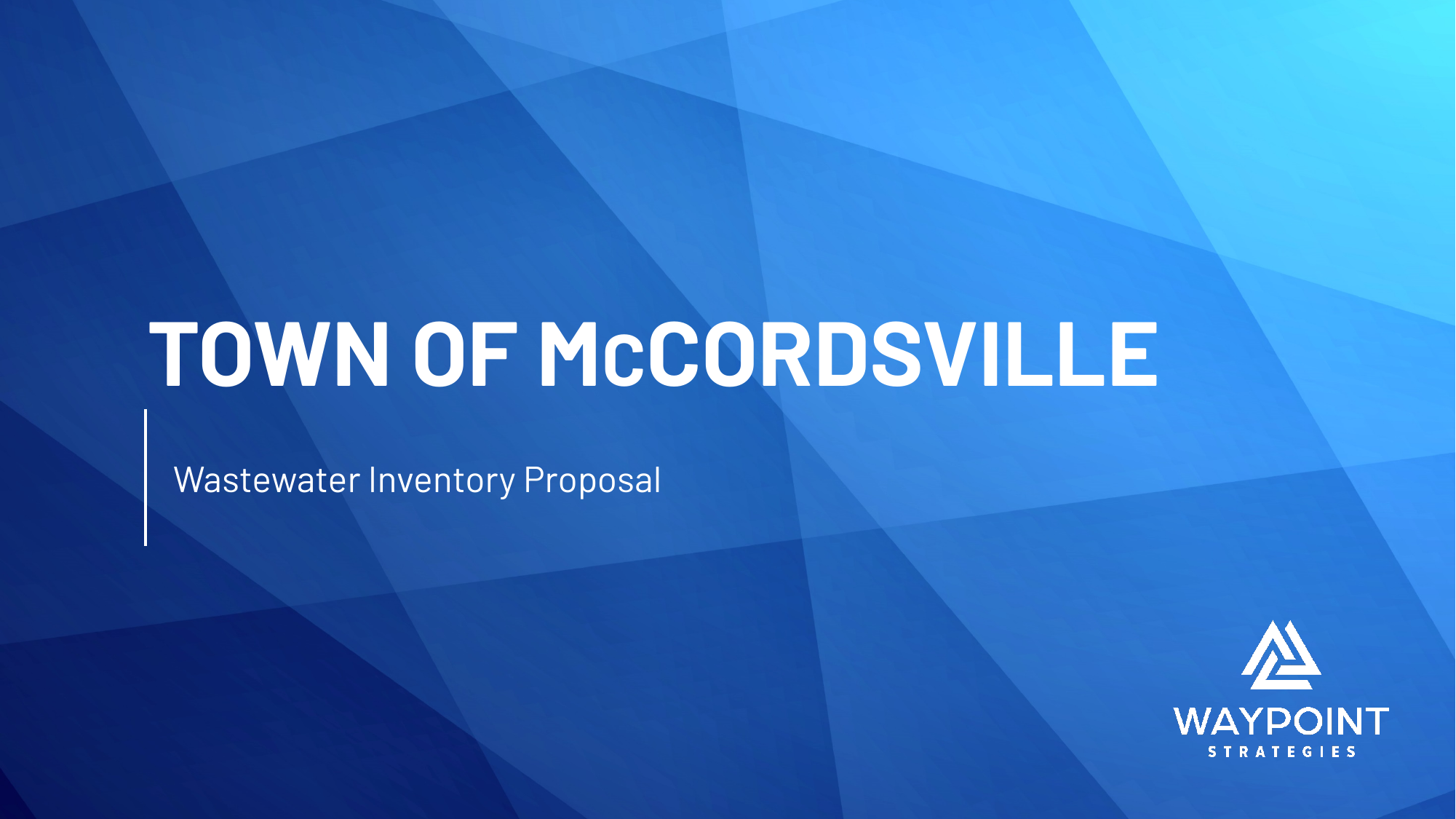

# Town of McCordsville
Wastewater Inventory Proposal